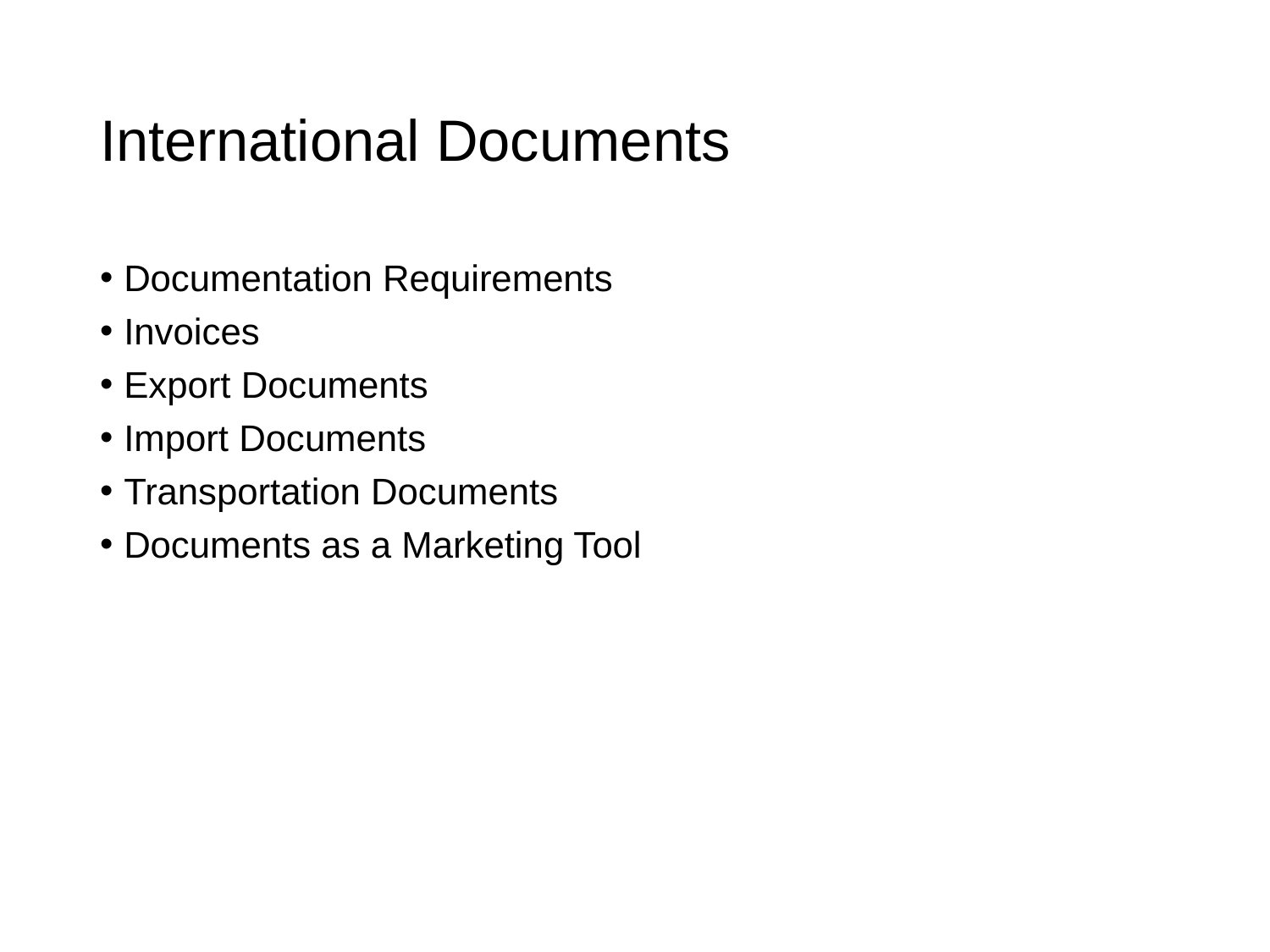

# International Documents
Documentation Requirements
Invoices
Export Documents
Import Documents
Transportation Documents
Documents as a Marketing Tool